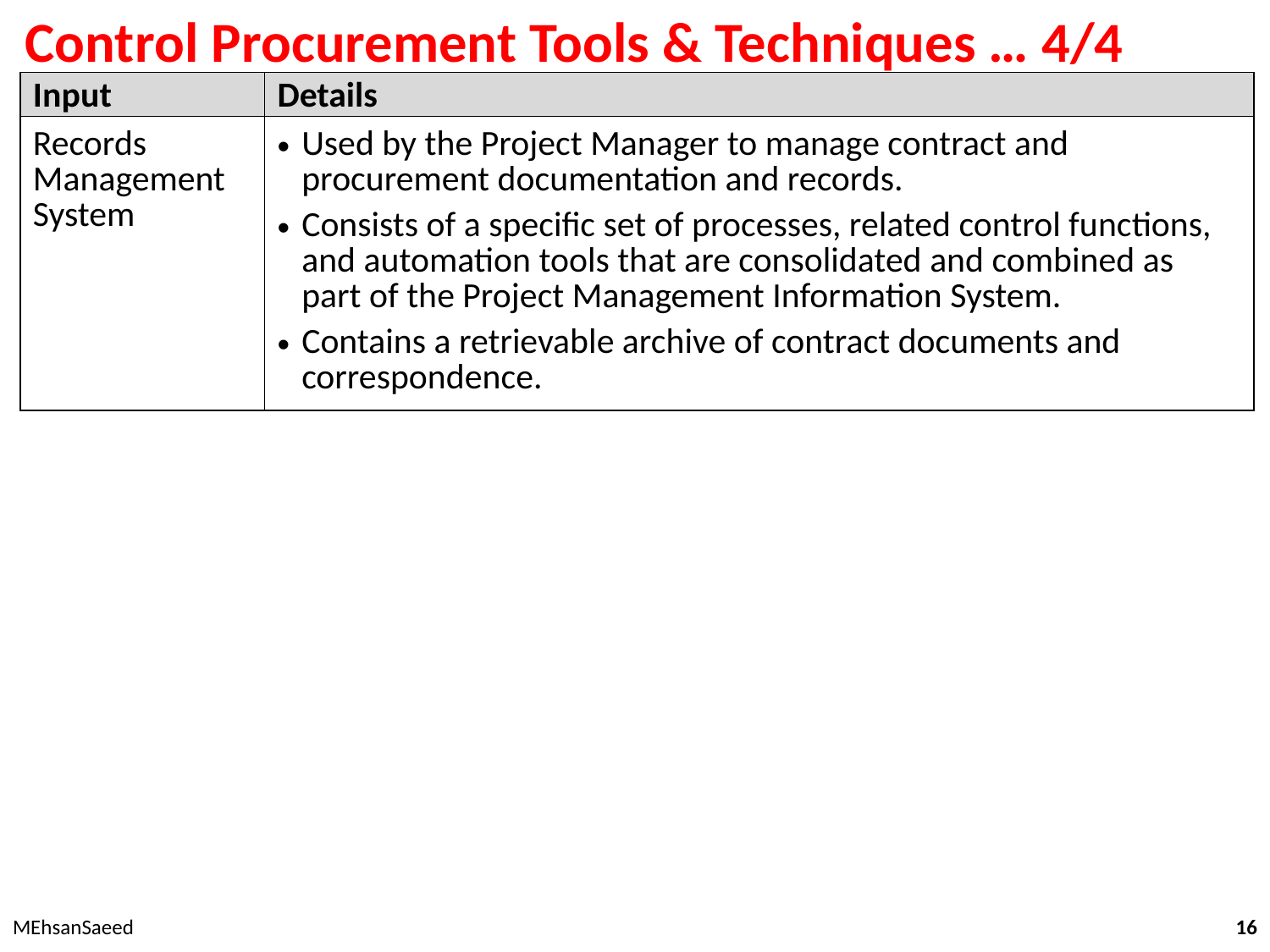

# Control Procurement Tools & Techniques … 4/4
| Input | Details |
| --- | --- |
| Records Management System | Used by the Project Manager to manage contract and procurement documentation and records. Consists of a specific set of processes, related control functions, and automation tools that are consolidated and combined as part of the Project Management Information System. Contains a retrievable archive of contract documents and correspondence. |
MEhsanSaeed
16